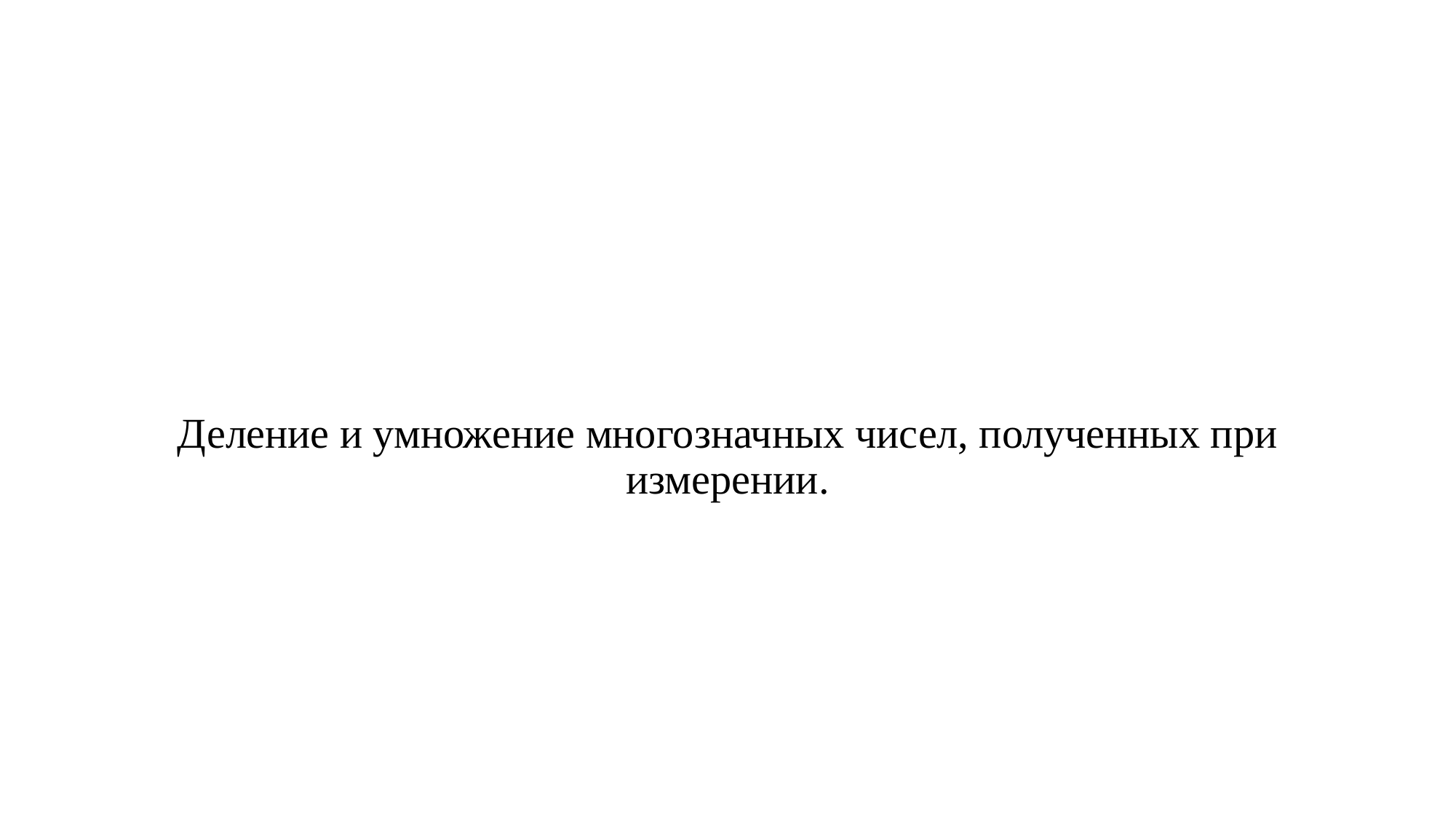

#

Деление и умножение многозначных чисел, полученных при измерении.